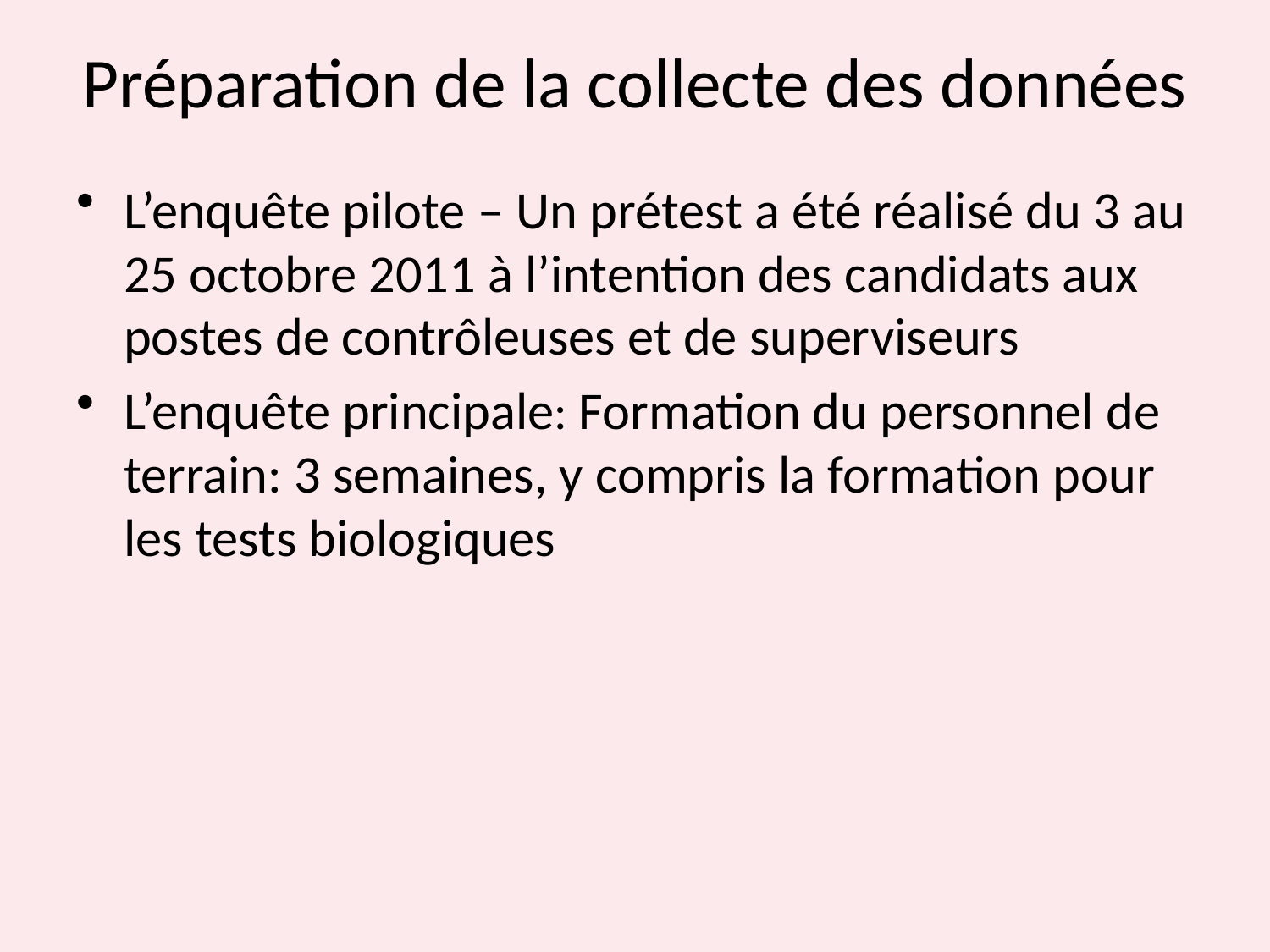

# Préparation de la collecte des données
L’enquête pilote – Un prétest a été réalisé du 3 au 25 octobre 2011 à l’intention des candidats aux postes de contrôleuses et de superviseurs
L’enquête principale: Formation du personnel de terrain: 3 semaines, y compris la formation pour les tests biologiques